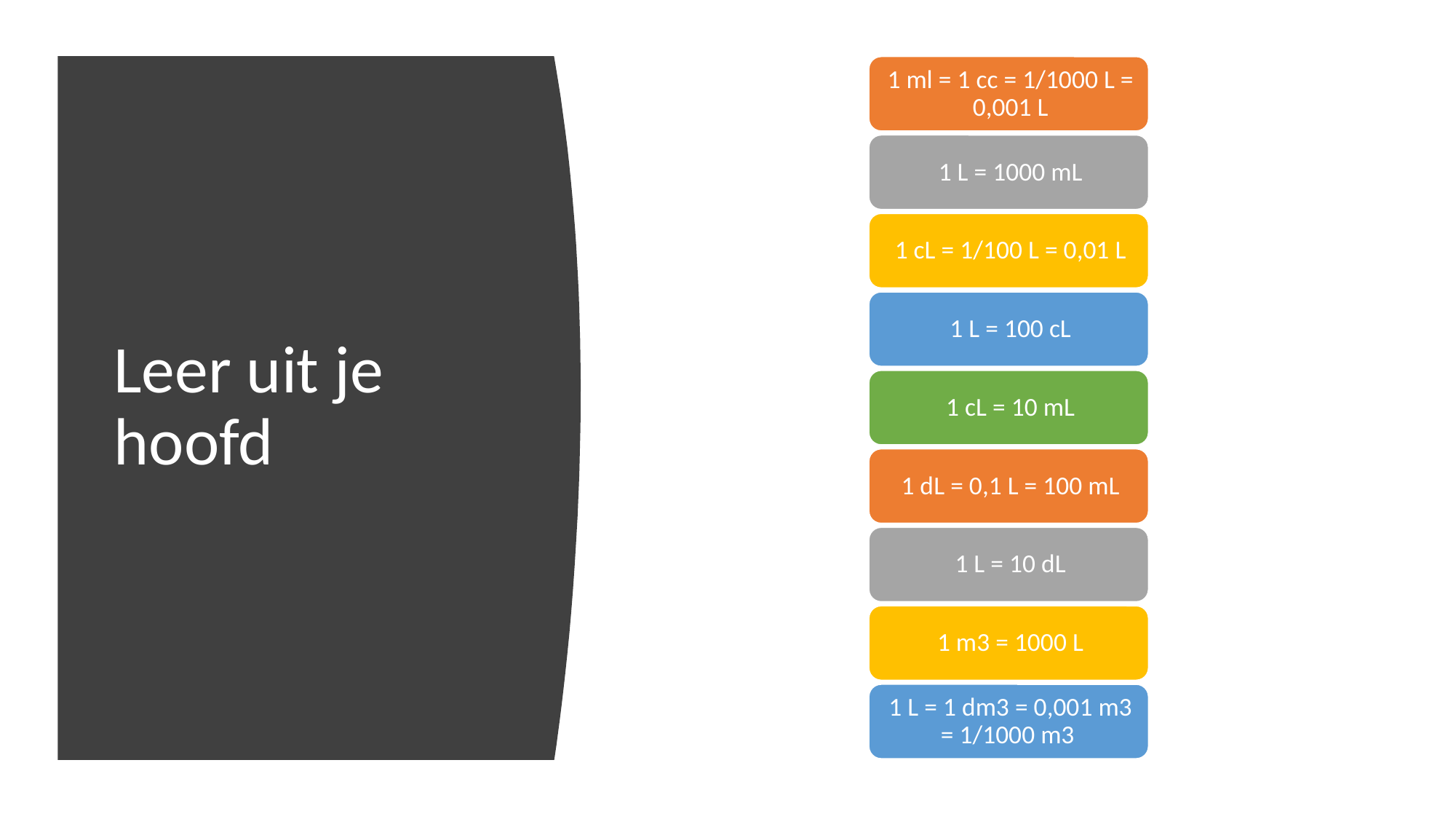

1 ml = 1 cc = 1/1000 L = 0,001 L
1 L = 1000 mL
1 cL = 1/100 L = 0,01 L
1 L = 100 cL
1 cL = 10 mL
1 dL = 0,1 L = 100 mL
1 L = 10 dL
1 m3 = 1000 L
1 L = 1 dm3 = 0,001 m3 = 1/1000 m3

# Leer uit je hoofd